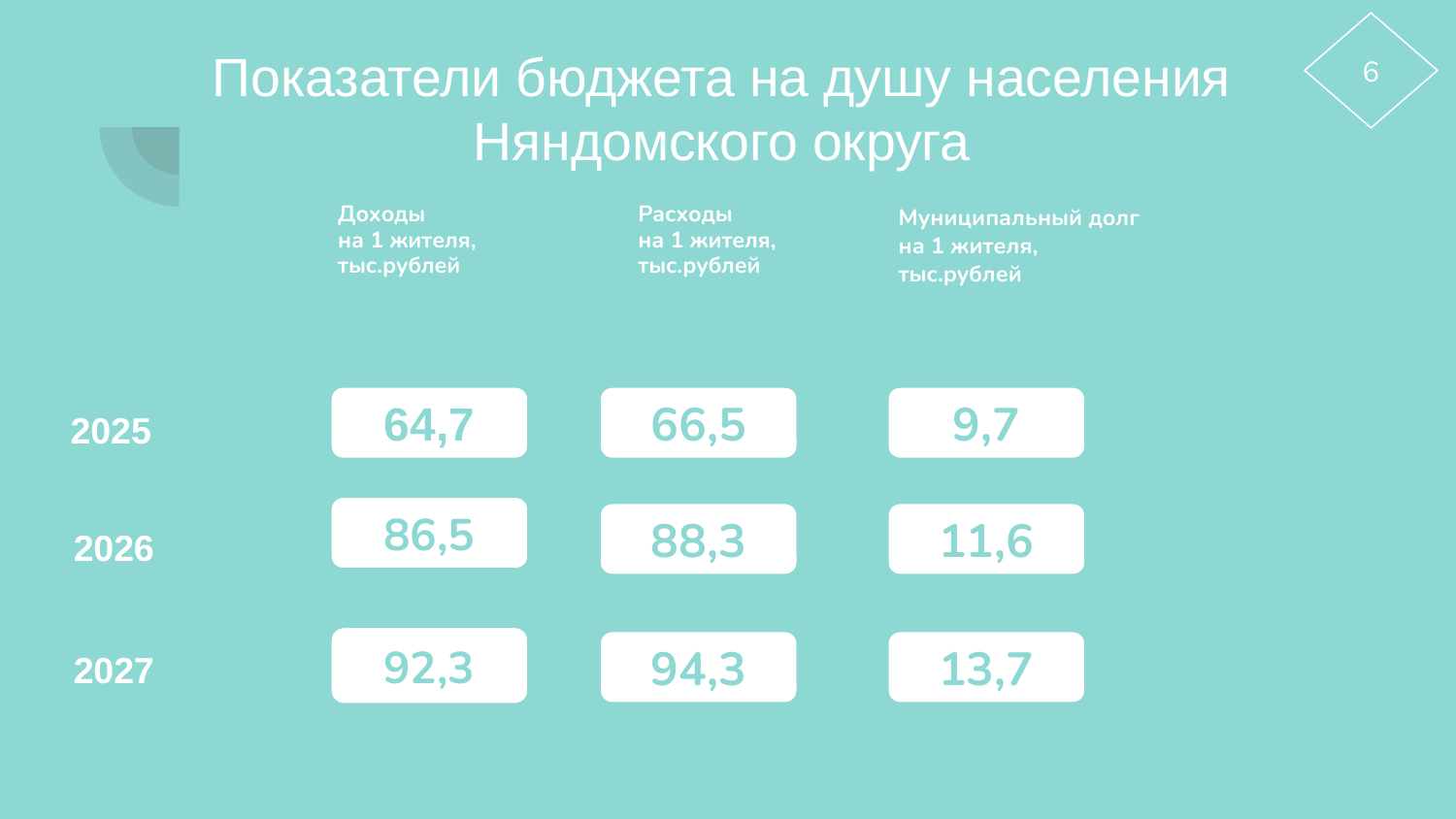

6
# Показатели бюджета на душу населения Няндомского округа
Доходы              на 1 жителя, тыс.рублей
Расходы             на 1 жителя, тыс.рублей
Муниципальный долг на 1 жителя, тыс.рублей

64,7
66,5
9,7
2025
86,5
88,3
11,6
2026

92,3
94,3
13,7
2027